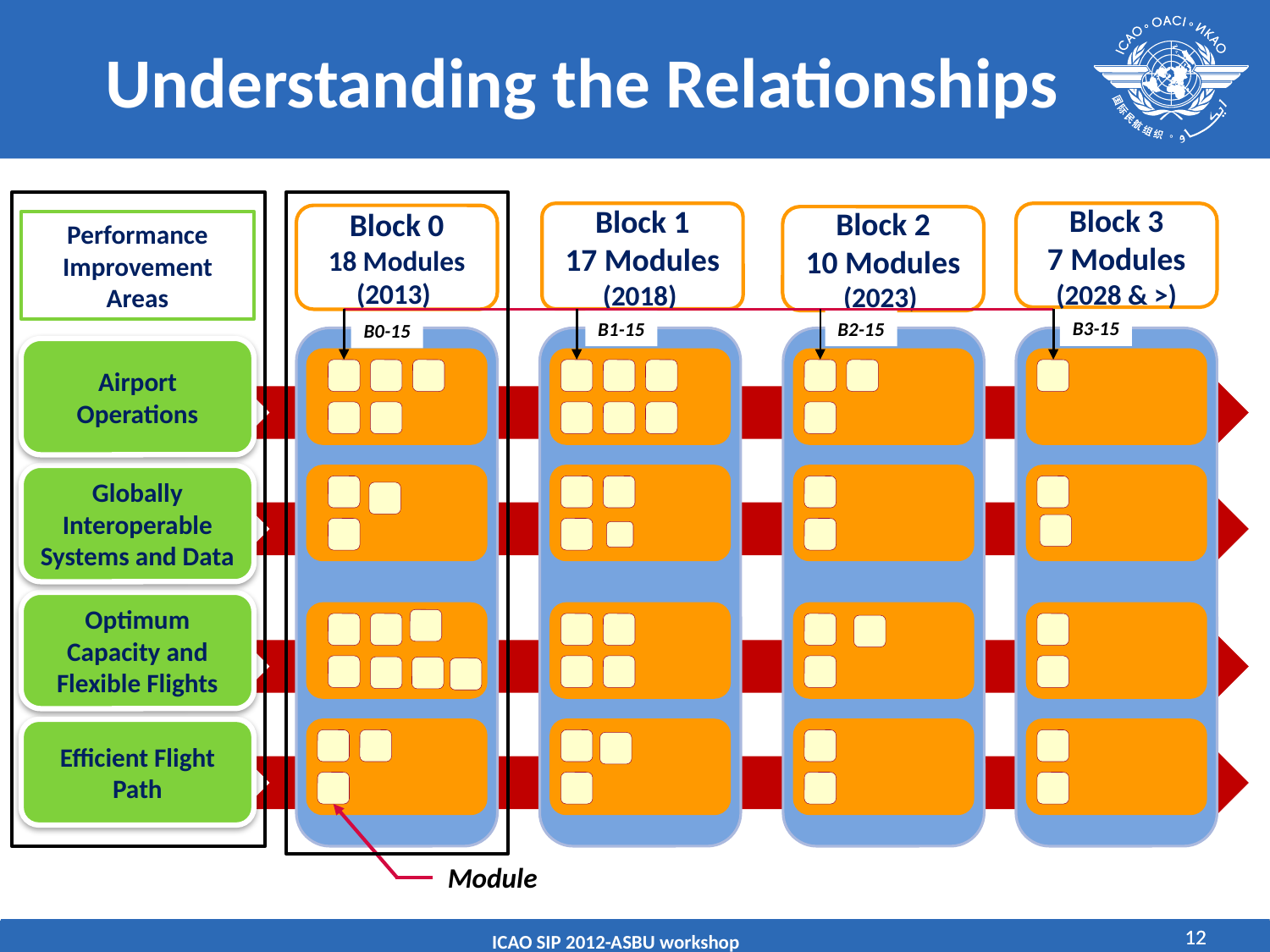

# Understanding the Relationships

Block 1
17 Modules
(2018)

Block 3
7 Modules
(2028 & >)

Block 0
18 Modules
(2013)
Block 2
10 Modules
(2023)

Performance Improvement Areas
B3-15
B1-15
B2-15
B0-15

Airport Operations

Globally Interoperable Systems and Data

Optimum Capacity and Flexible Flights

Efficient Flight Path

Module

12
12
ICAO SIP 2012-ASBU workshop